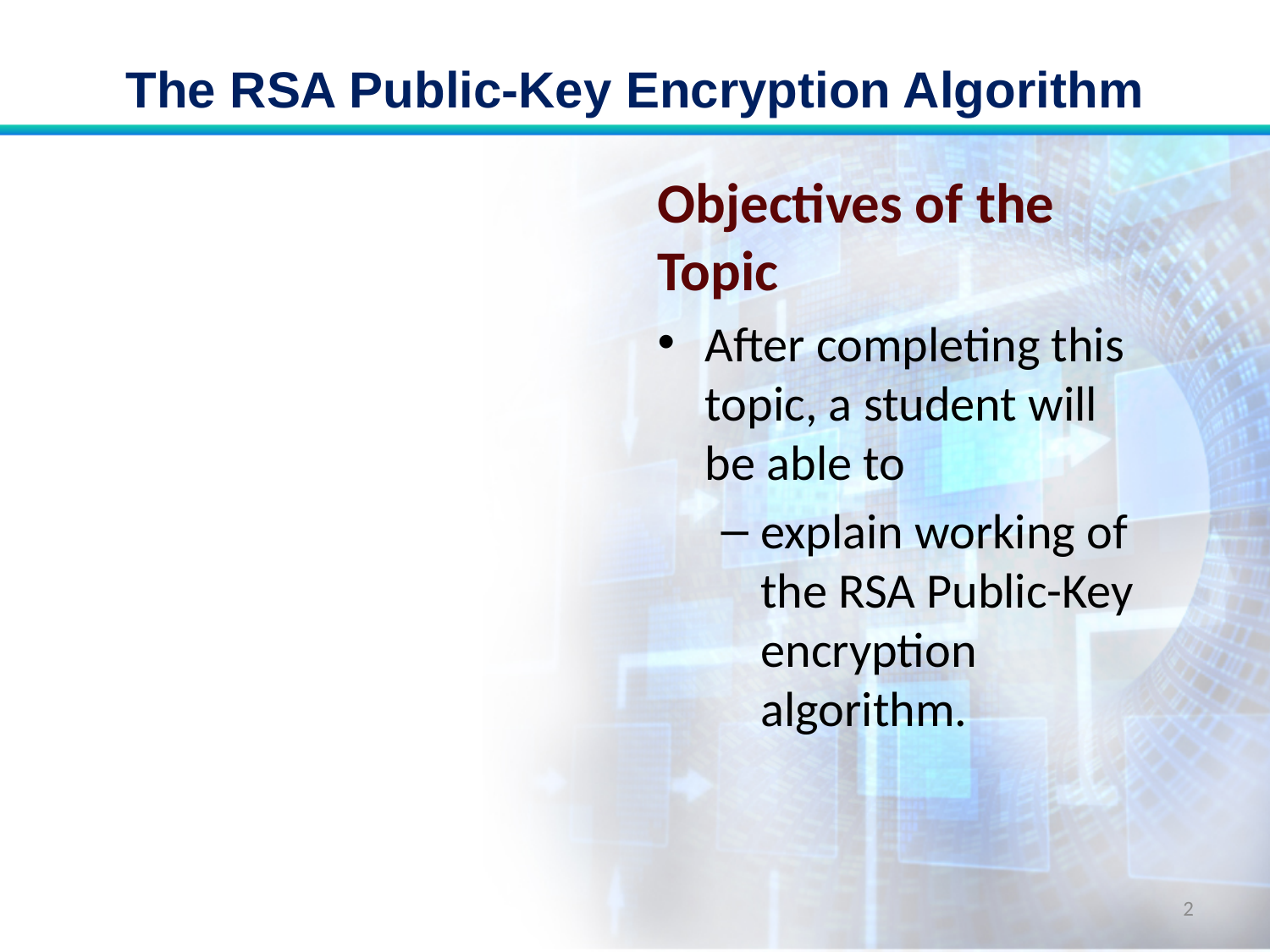

# The RSA Public-Key Encryption Algorithm
Objectives of the Topic
After completing this topic, a student will be able to
explain working of the RSA Public-Key encryption algorithm.
2